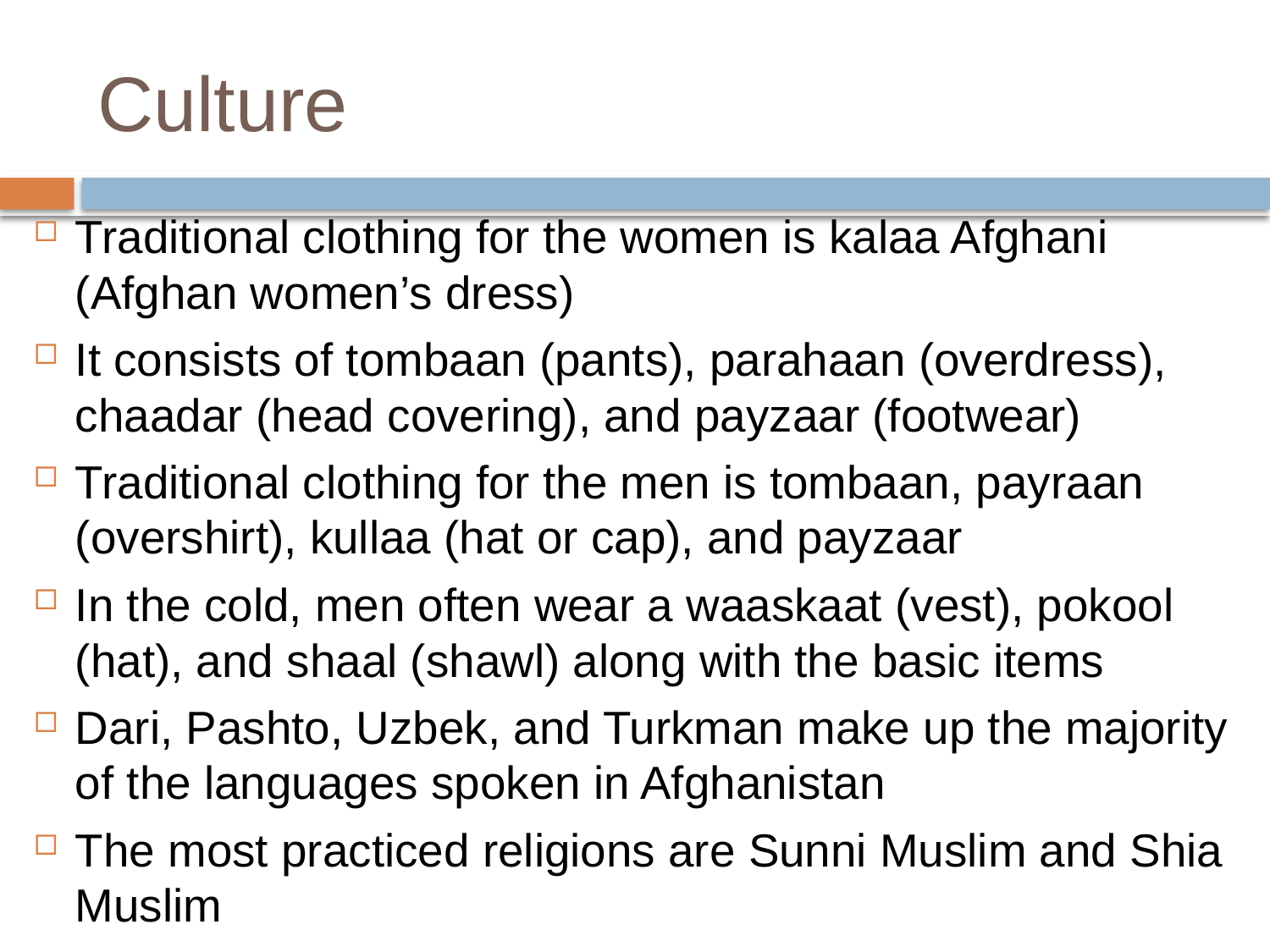

# Culture
Traditional clothing for the women is kalaa Afghani (Afghan women’s dress)
It consists of tombaan (pants), parahaan (overdress), chaadar (head covering), and payzaar (footwear)
Traditional clothing for the men is tombaan, payraan (overshirt), kullaa (hat or cap), and payzaar
In the cold, men often wear a waaskaat (vest), pokool (hat), and shaal (shawl) along with the basic items
Dari, Pashto, Uzbek, and Turkman make up the majority of the languages spoken in Afghanistan
The most practiced religions are Sunni Muslim and Shia Muslim